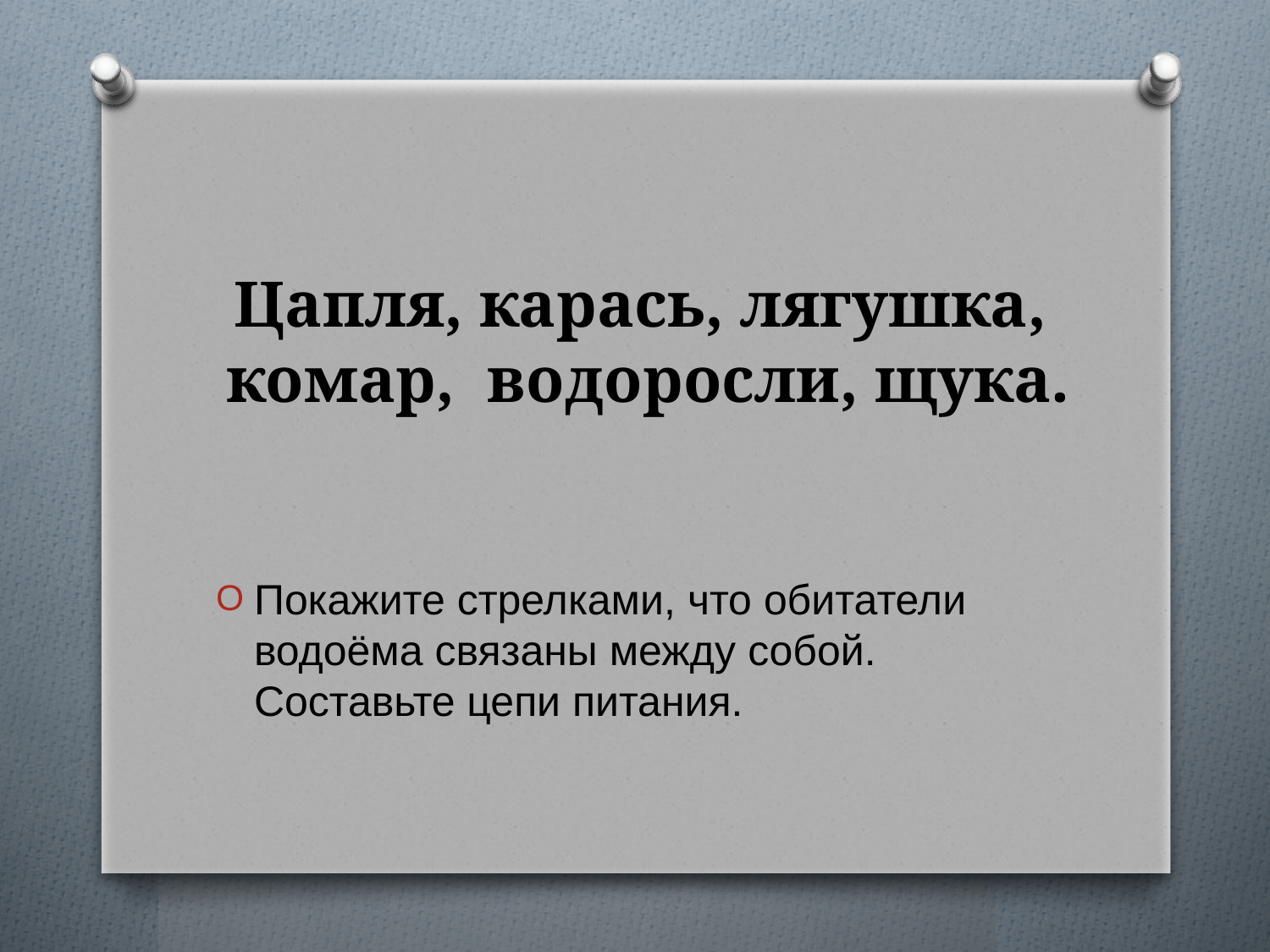

# Цапля, карась, лягушка,  комар,  водоросли, щука.
Покажите стрелками, что обитатели водоёма связаны между собой. Составьте цепи питания.